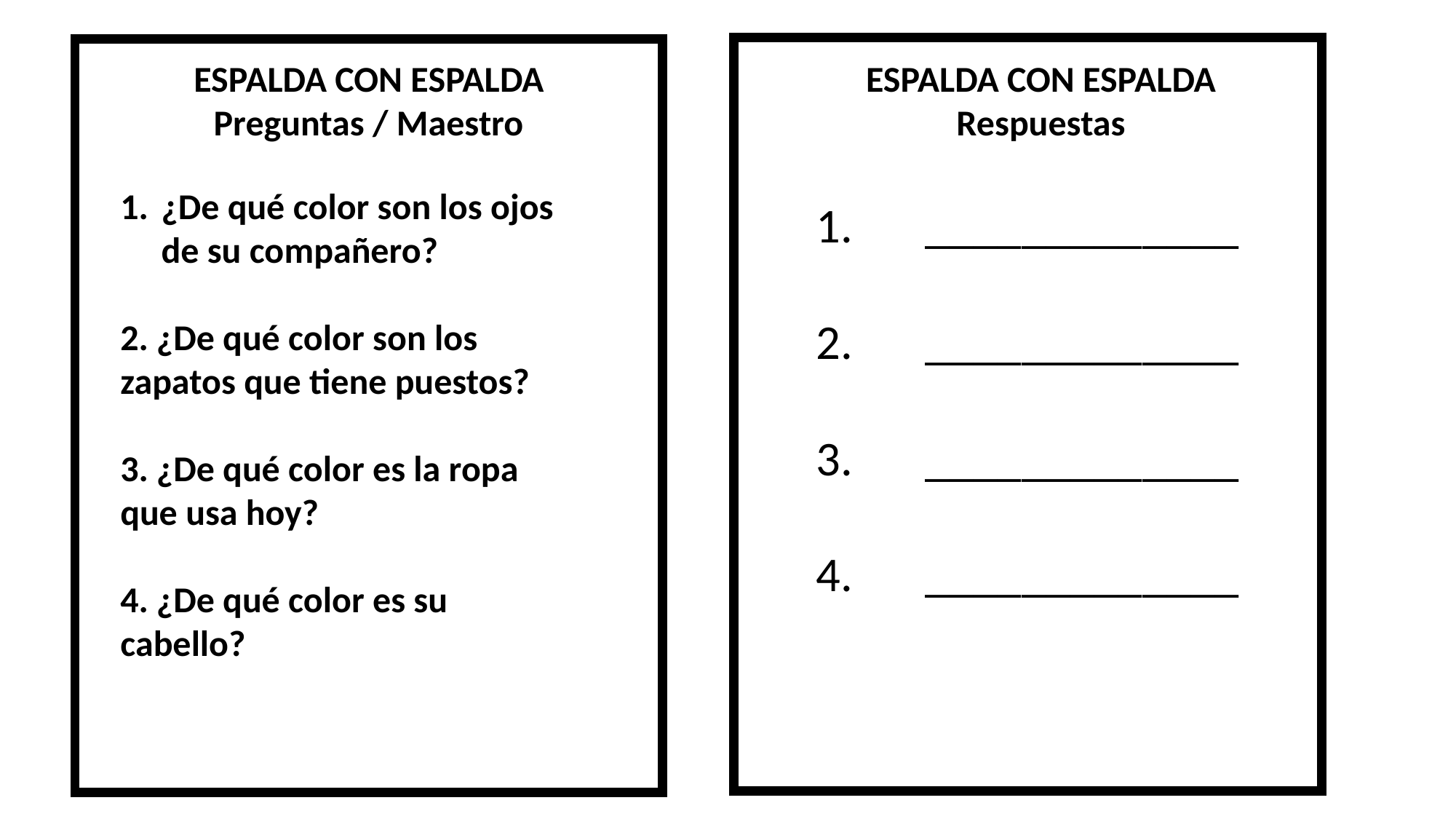

_____________

_____________

_____________

_____________

ESPALDA CON ESPALDA
Preguntas / Maestro
ESPALDA CON ESPALDA
Respuestas
¿De qué color son los ojos de su compañero?

2. ¿De qué color son los     zapatos que tiene puestos?

3. ¿De qué color es la ropa que usa hoy?

4. ¿De qué color es su cabello?